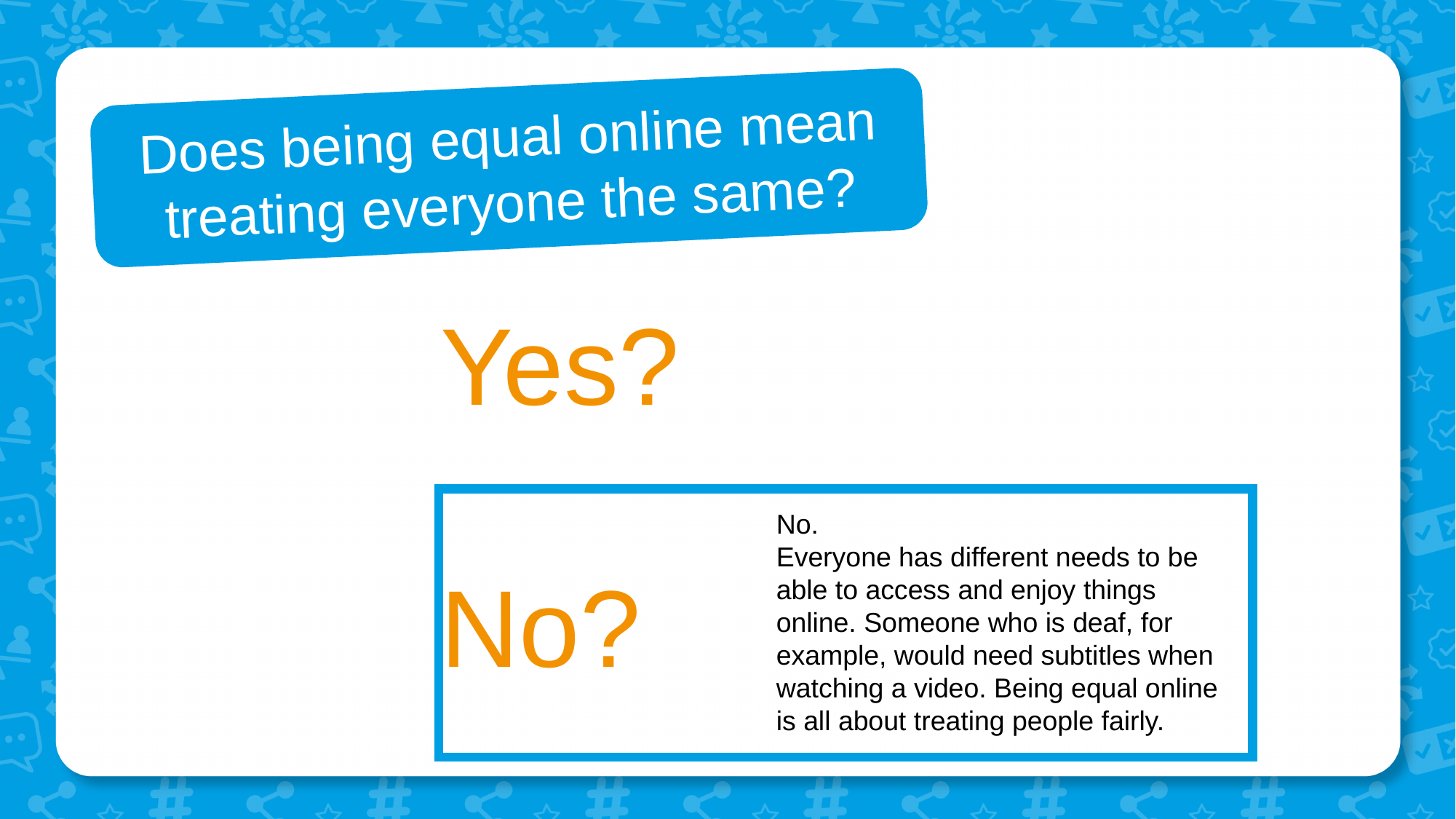

Does being equal online mean treating everyone the same?
Yes?

No?

No.
Everyone has different needs to be able to access and enjoy things online. Someone who is deaf, for example, would need subtitles when watching a video. Being equal online is all about treating people fairly.